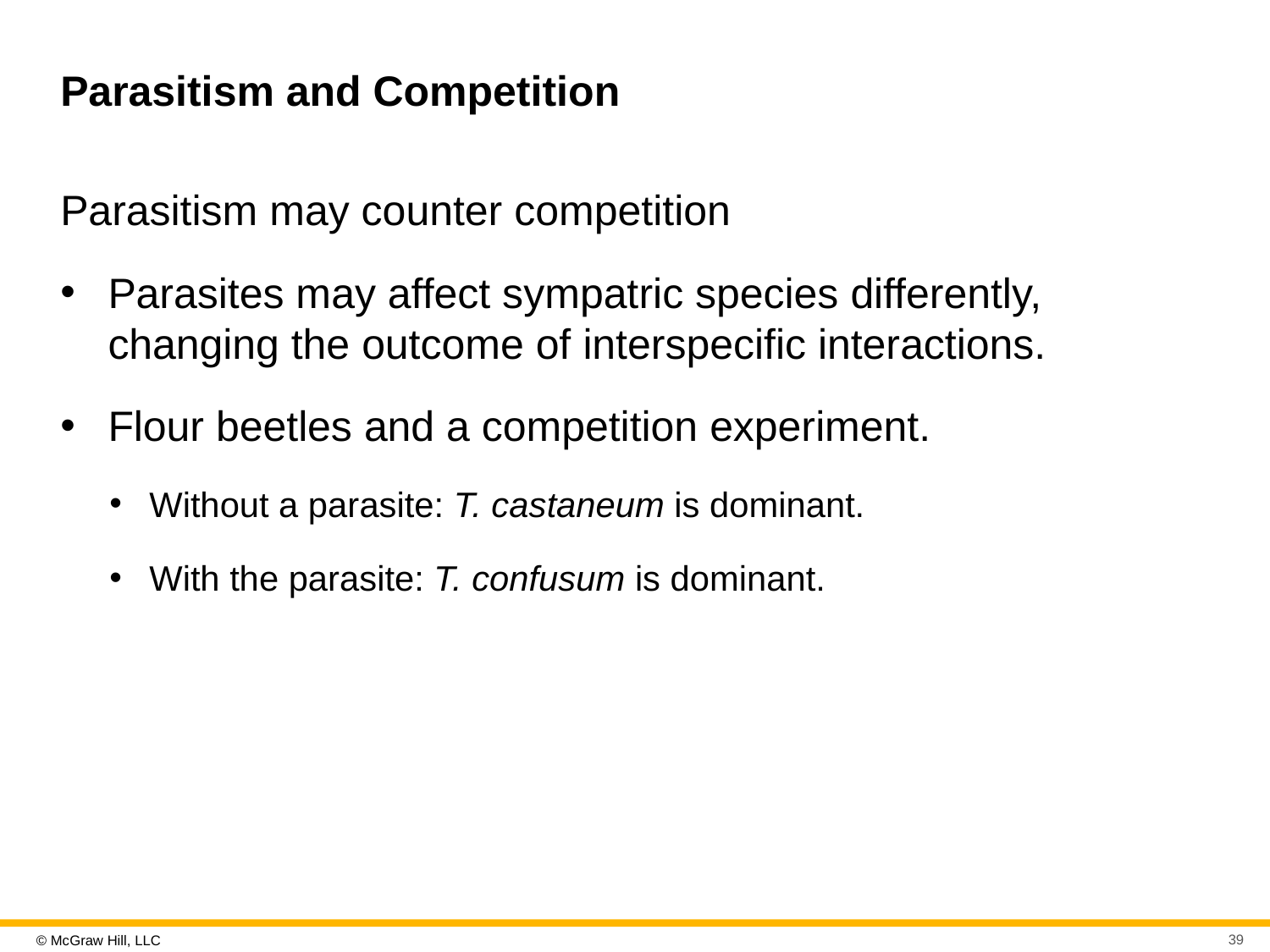

# Parasitism and Competition
Parasitism may counter competition
Parasites may affect sympatric species differently, changing the outcome of interspecific interactions.
Flour beetles and a competition experiment.
Without a parasite: T. castaneum is dominant.
With the parasite: T. confusum is dominant.
39